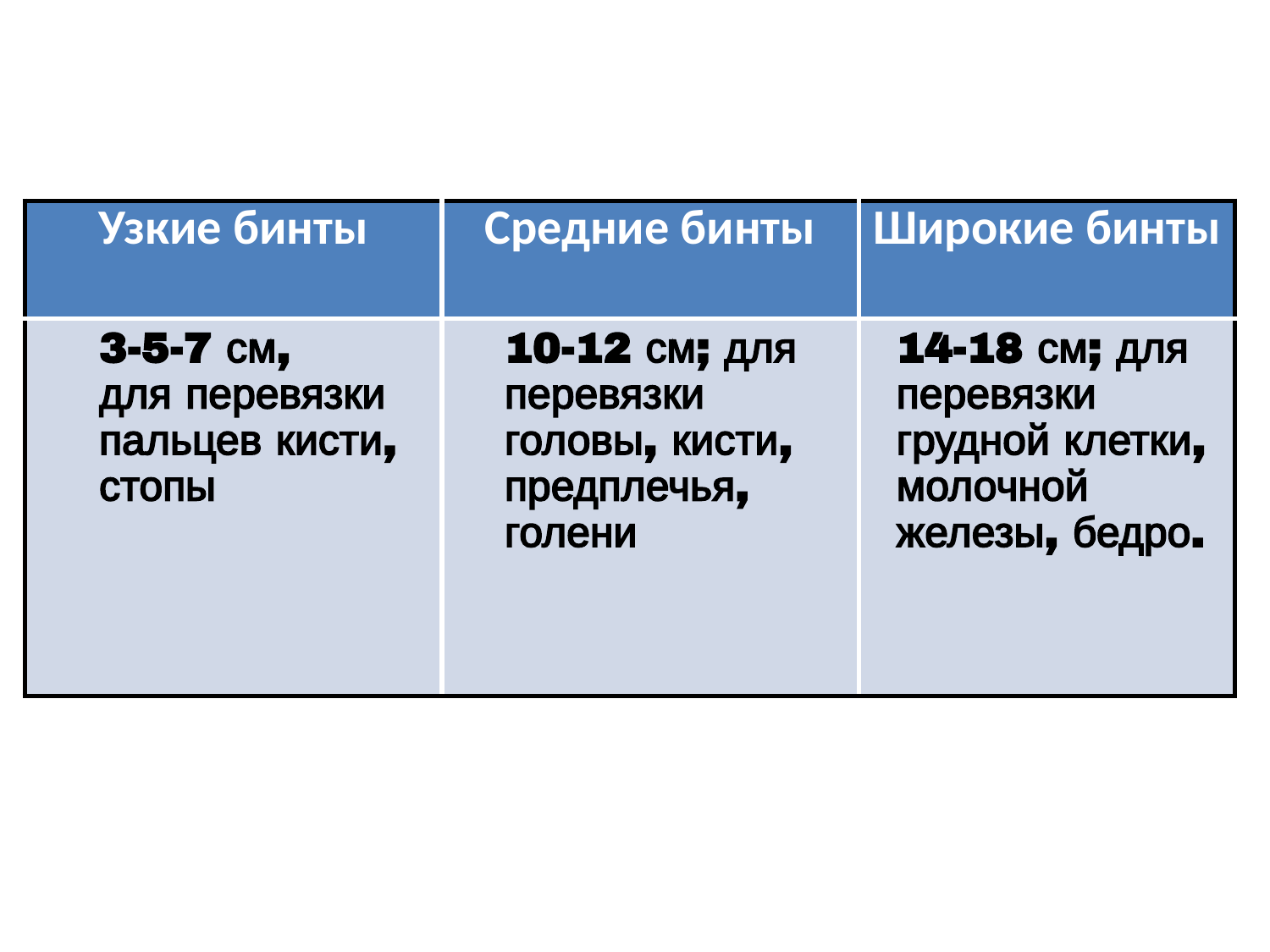

| Узкие бинты | Средние бинты | Широкие бинты |
| --- | --- | --- |
| 3-5-7 см, для перевязки пальцев кисти, стопы | 10-12 см; для перевязки головы, кисти, предплечья, голени | 14-18 см; для перевязки грудной клетки, молочной железы, бедро. |